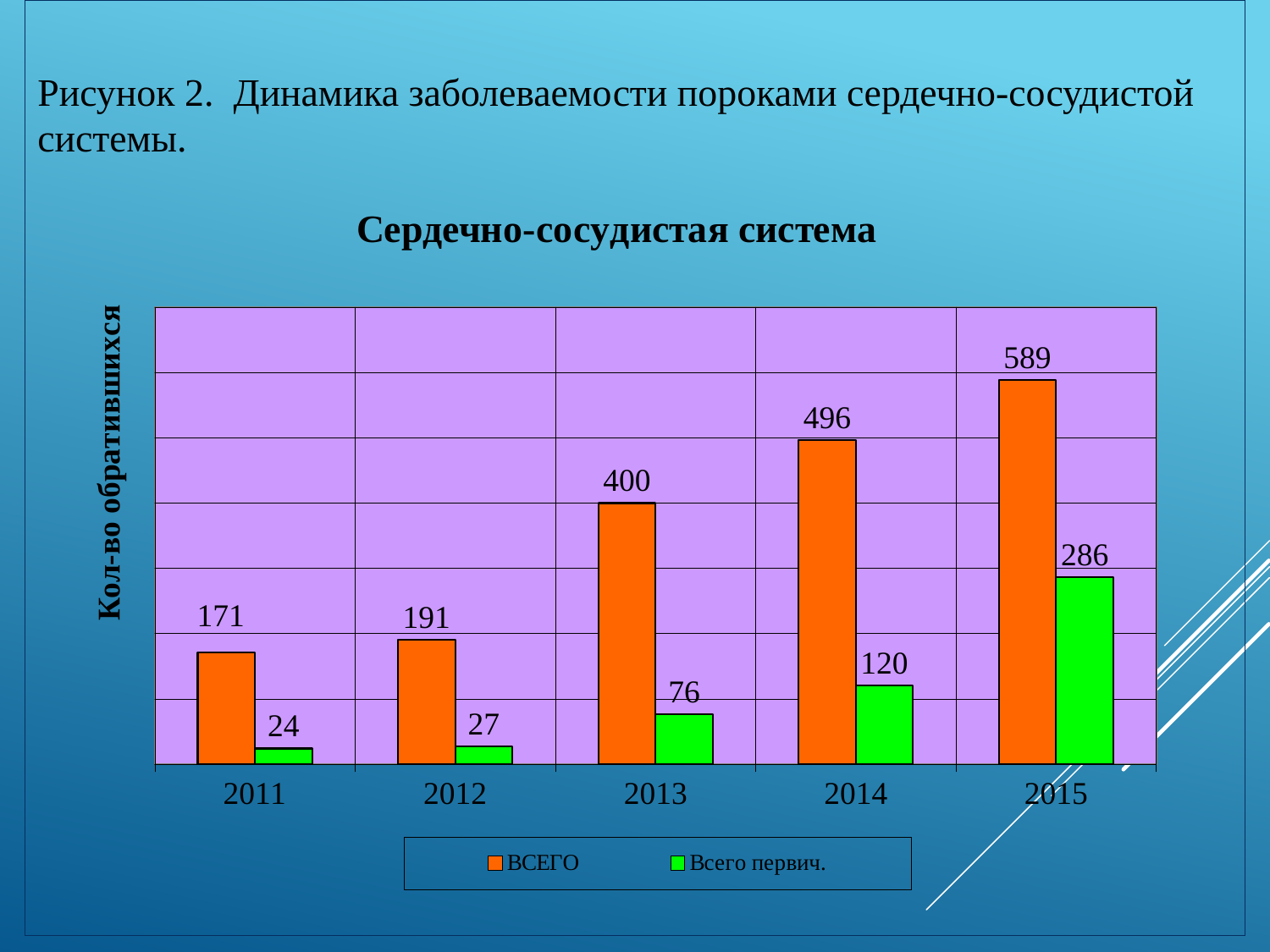

Рисунок 2.  Динамика заболеваемости пороками сердечно-сосудистой системы.

### Chart: Сердечно-сосудистая система

| Category | ВСЕГО | Всего первич. |
|---|---|---|
| 2011 | 171.0 | 24.0 |
| 2012 | 191.0 | 27.0 |
| 2013 | 400.0 | 76.0 |
| 2014 | 496.0 | 120.0 |
| 2015 | 589.0 | 286.0 |